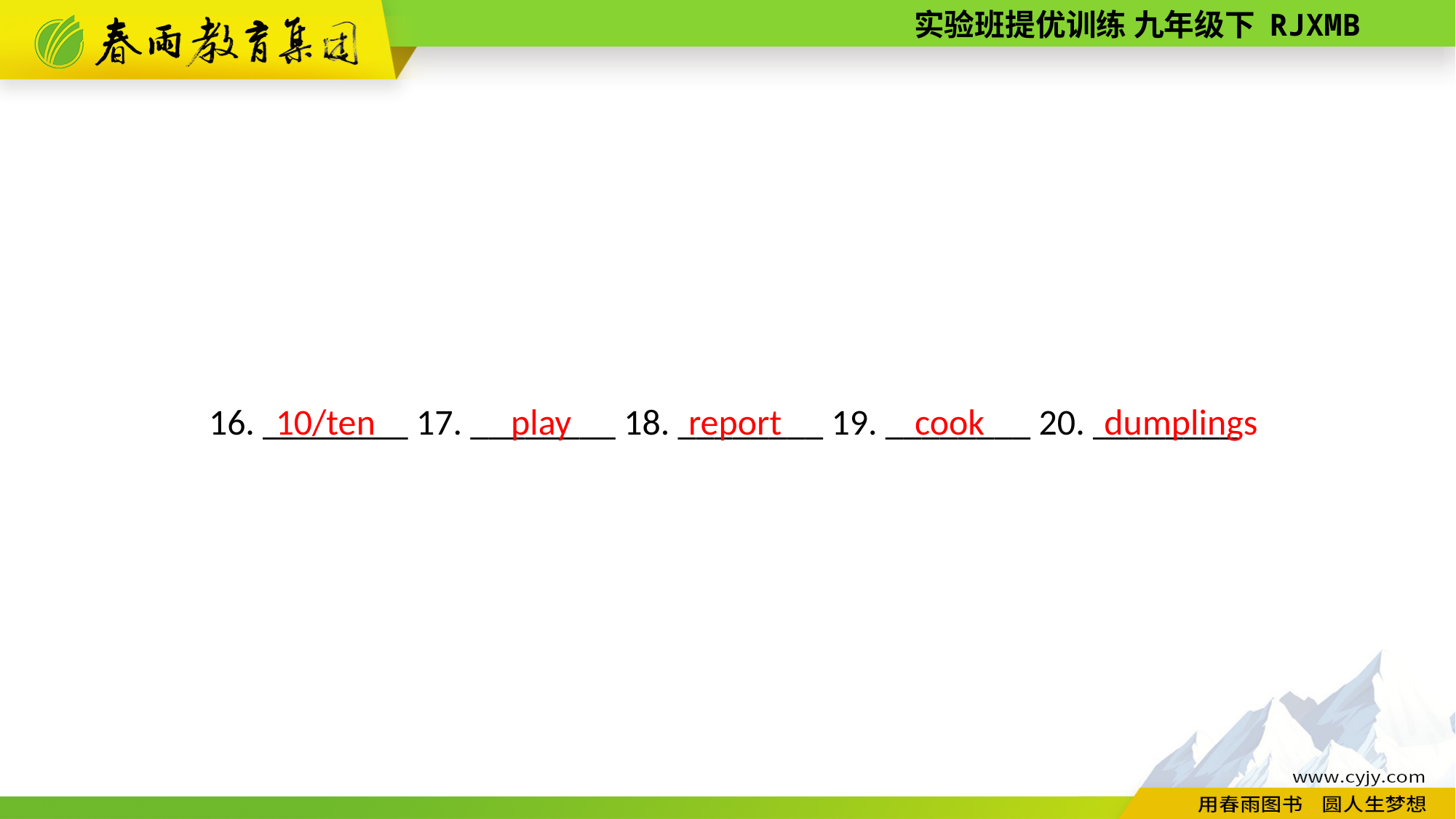

dumplings
cook
play
report
10/ten
16. ________ 17. ________ 18. ________ 19. ________ 20. ________